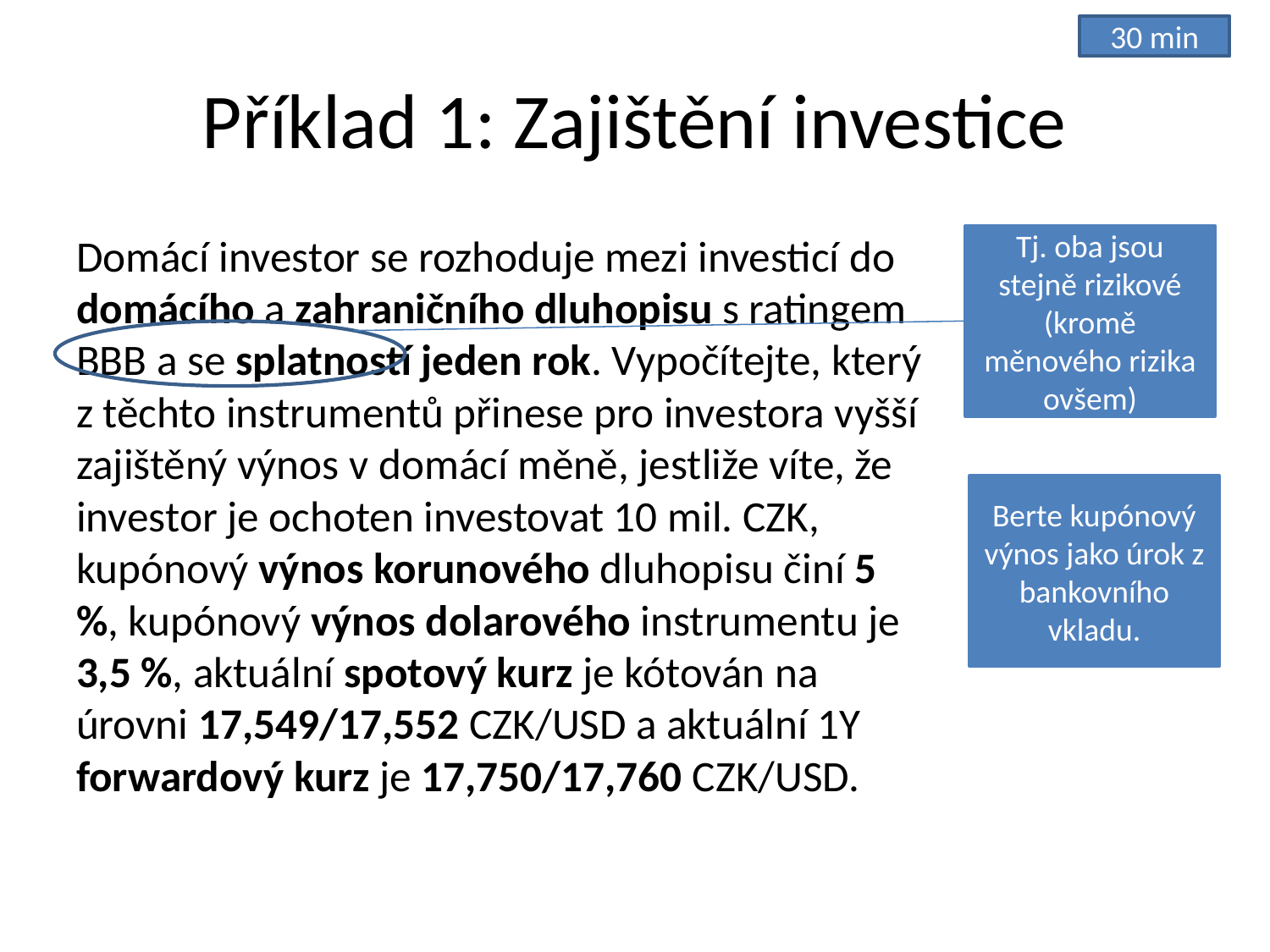

30 min
# Příklad 1: Zajištění investice
Domácí investor se rozhoduje mezi investicí do domácího a zahraničního dluhopisu s ratingem BBB a se splatností jeden rok. Vypočítejte, který z těchto instrumentů přinese pro investora vyšší zajištěný výnos v domácí měně, jestliže víte, že investor je ochoten investovat 10 mil. CZK, kupónový výnos korunového dluhopisu činí 5 %, kupónový výnos dolarového instrumentu je 3,5 %, aktuální spotový kurz je kótován na úrovni 17,549/17,552 CZK/USD a aktuální 1Y forwardový kurz je 17,750/17,760 CZK/USD.

Tj. oba jsou stejně rizikové (kromě měnového rizika ovšem)

Berte kupónový výnos jako úrok z bankovního vkladu.